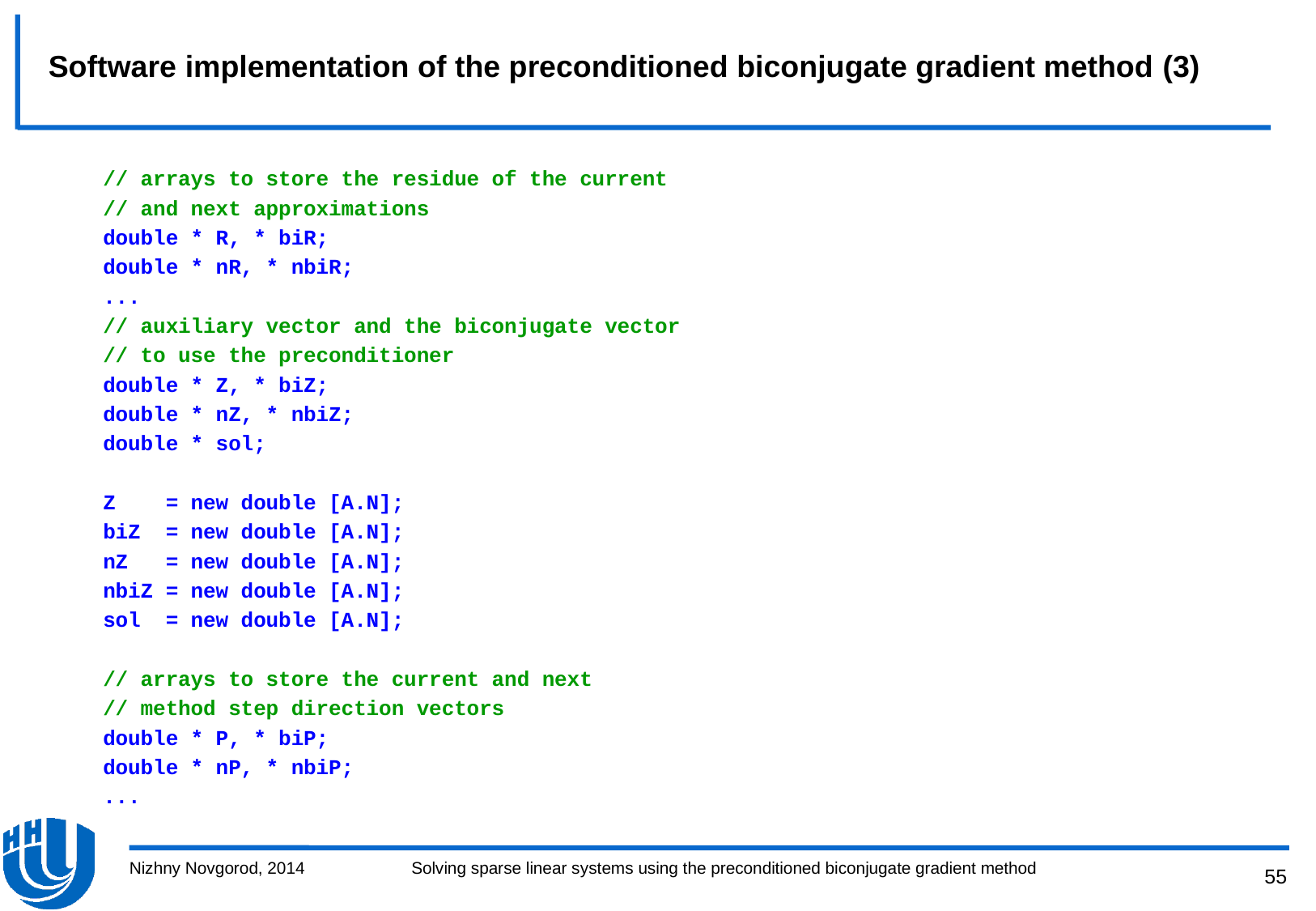

# Software implementation of the preconditioned biconjugate gradient method (3)
  // arrays to store the residue of the current
  // and next approximations
  double * R, * biR;
  double * nR, * nbiR;
  ...
  // auxiliary vector and the biconjugate vector
  // to use the preconditioner
  double * Z, * biZ;
  double * nZ, * nbiZ;
  double * sol;

  Z    = new double [A.N];
  biZ  = new double [A.N];
  nZ   = new double [A.N];
  nbiZ = new double [A.N];
  sol  = new double [A.N];

  // arrays to store the current and next
  // method step direction vectors
  double * P, * biP;
  double * nP, * nbiP;
  ...
Nizhny Novgorod, 2014
Solving sparse linear systems using the preconditioned biconjugate gradient method